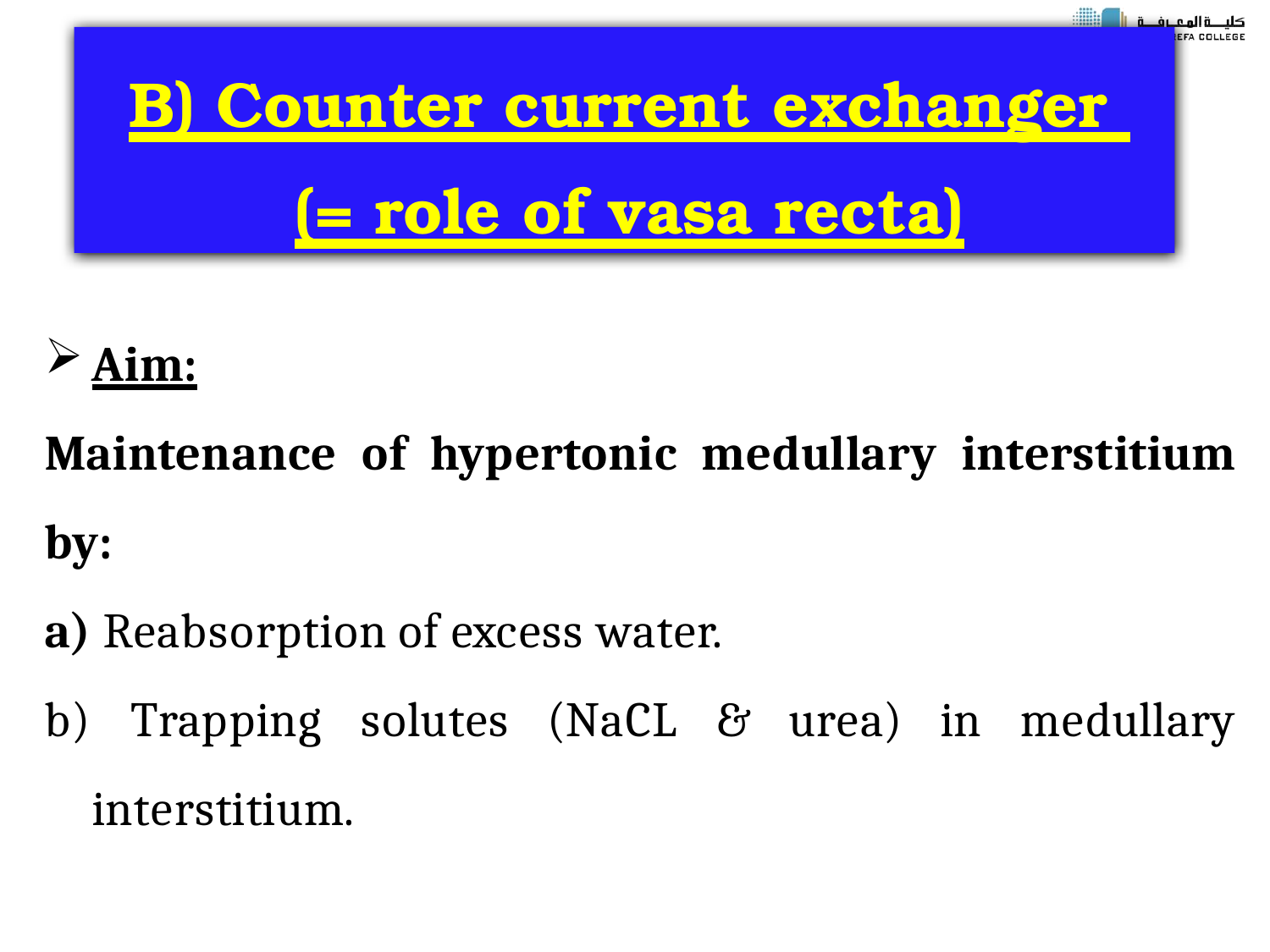

# B) Counter current exchanger (= role of vasa recta)
Aim:
Maintenance of hypertonic medullary interstitium by:
 Reabsorption of excess water.
 Trapping solutes (NaCL & urea) in medullary interstitium.